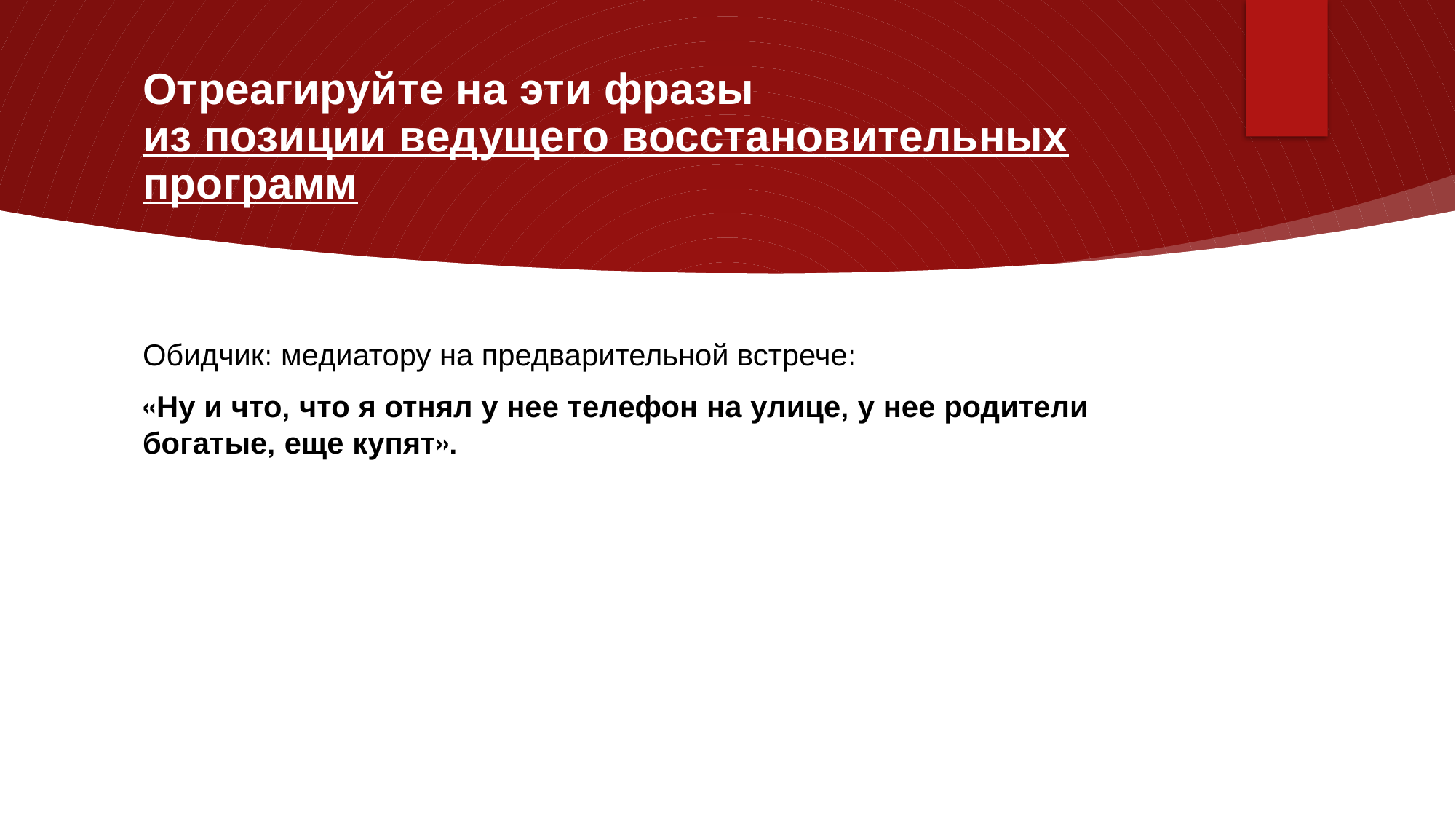

# Отреагируйте на эти фразы из позиции ведущего восстановительных программ

Обидчик: медиатору на предварительной встрече:
«Ну и что, что я отнял у нее телефон на улице, у нее родители богатые, еще купят».